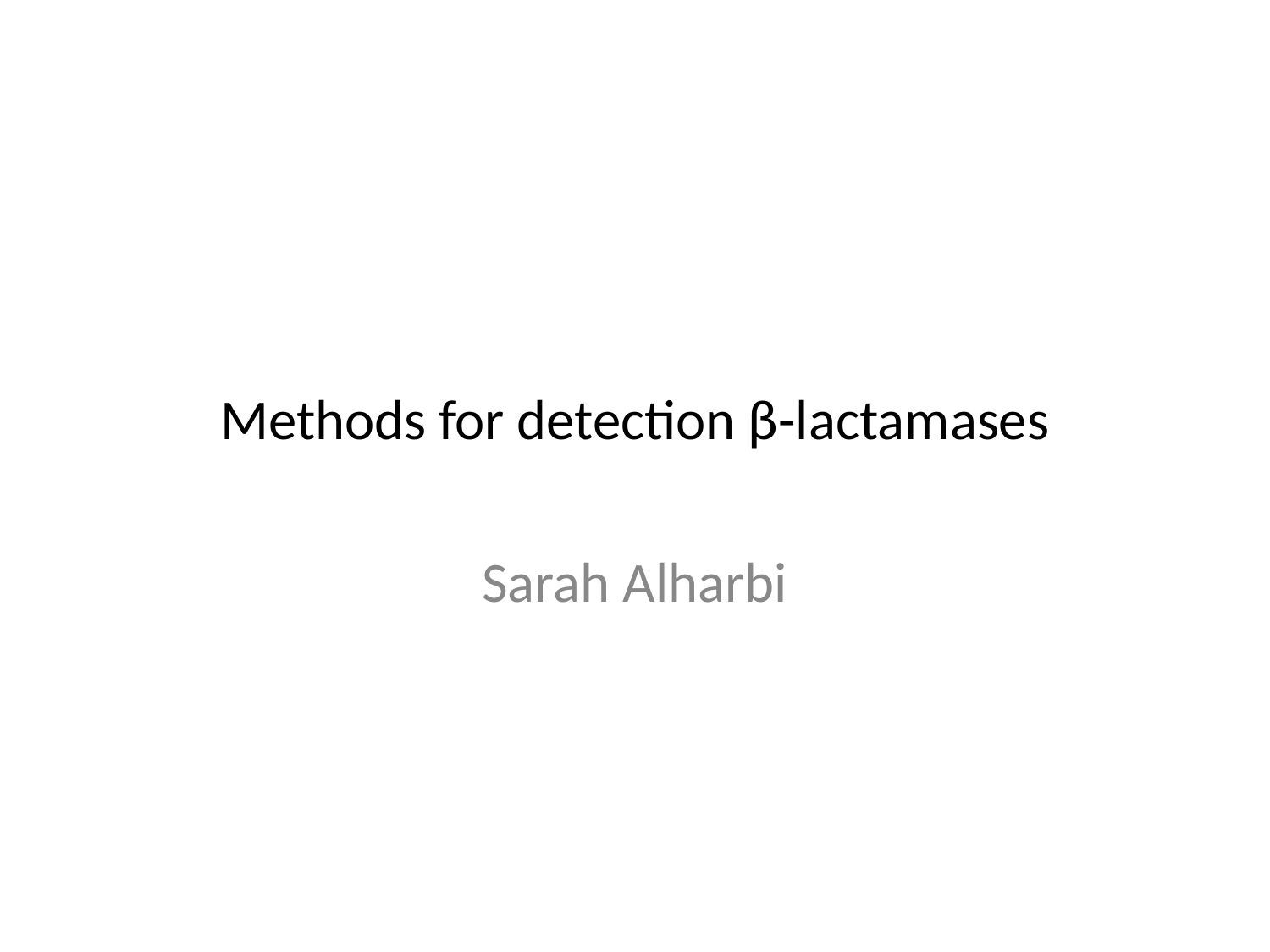

# Methods for detection β-lactamases
Sarah Alharbi